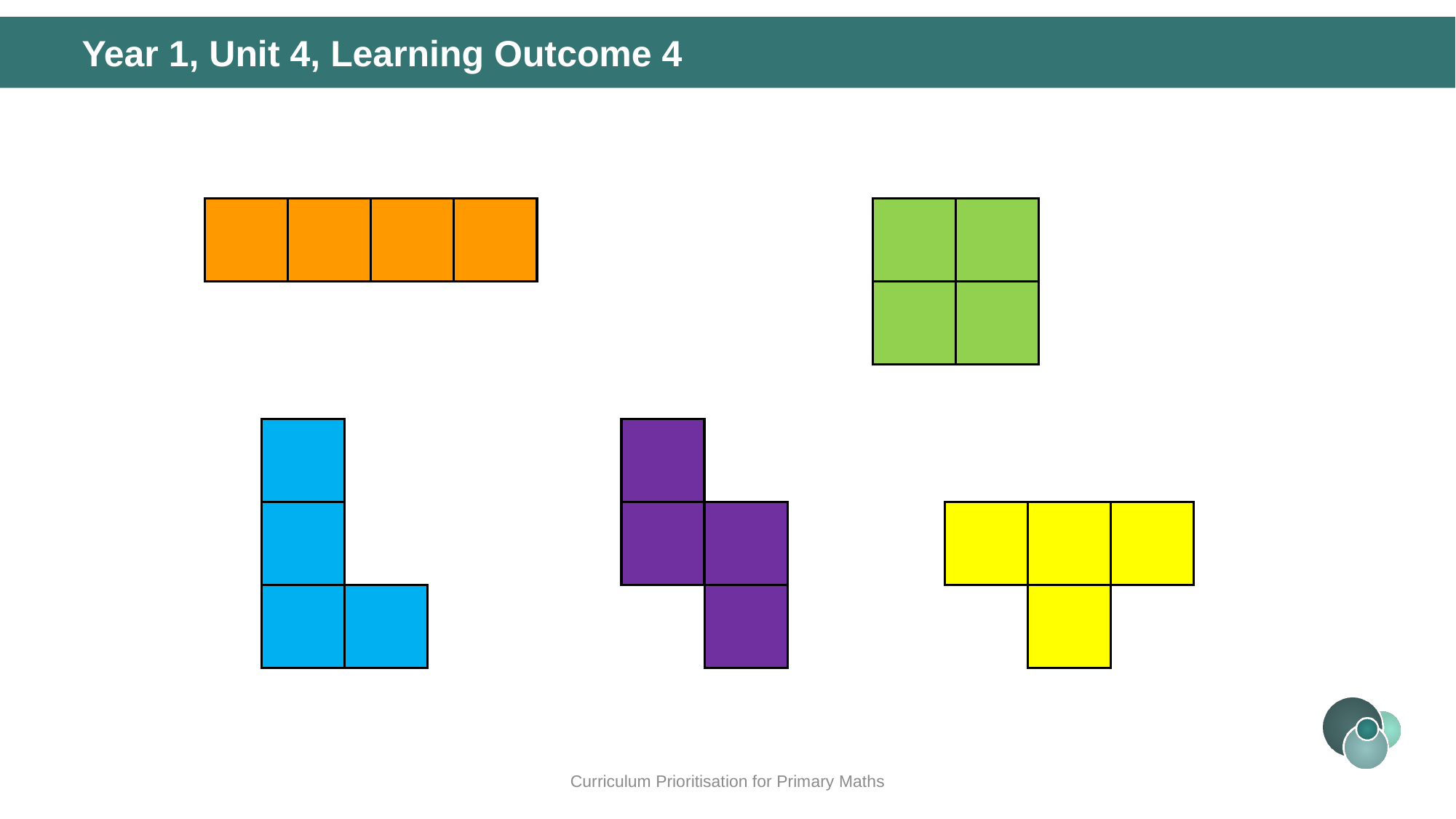

# Year 1, Unit 4, Learning Outcome 4

Curriculum Prioritisation for Primary Maths